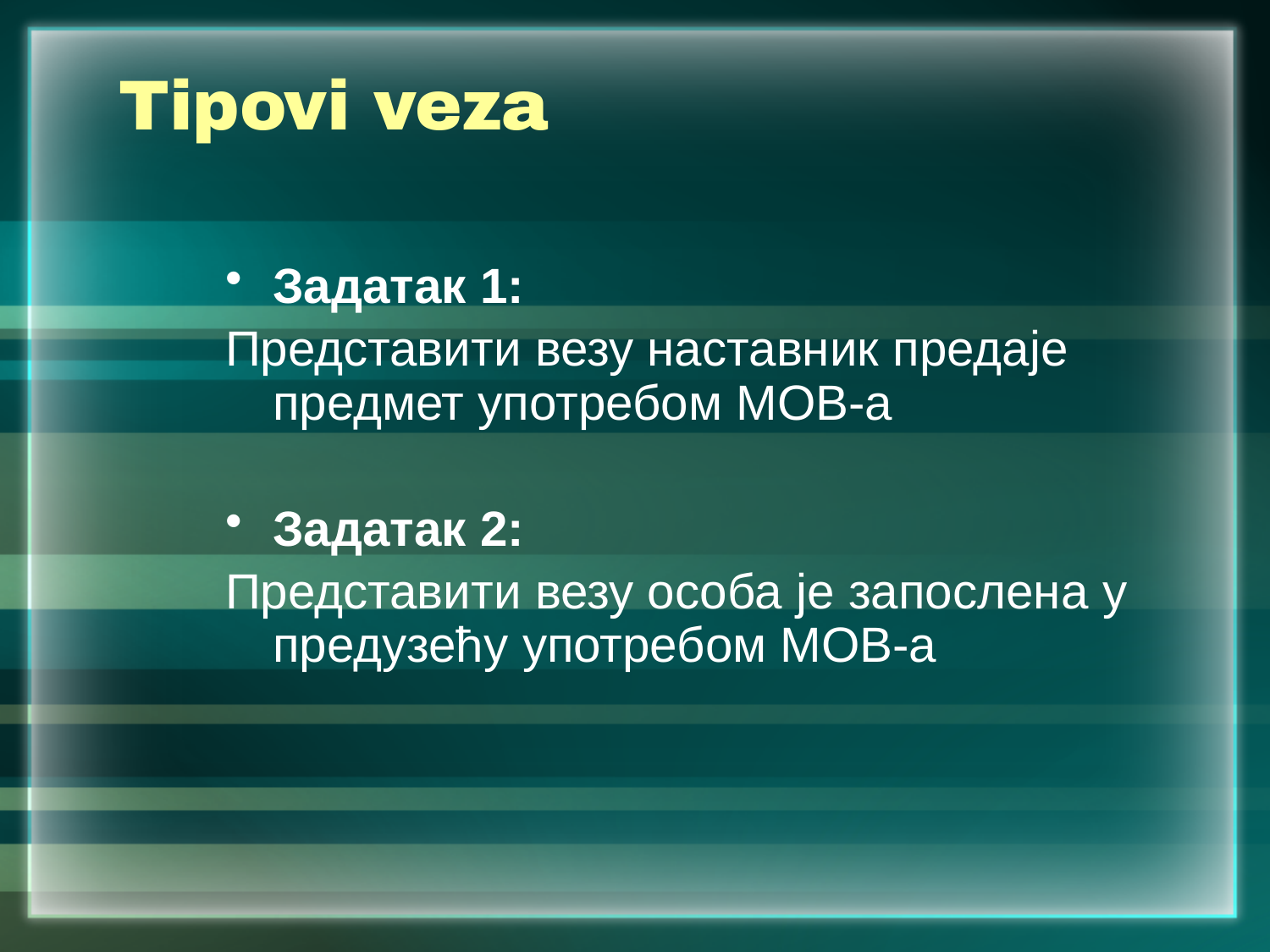

Tipovi veza
Задатак 1:
Представити везу наставник предаје предмет употребом МОВ-а

Задатак 2:
Представити везу особа је запослена у предузећу употребом МОВ-а